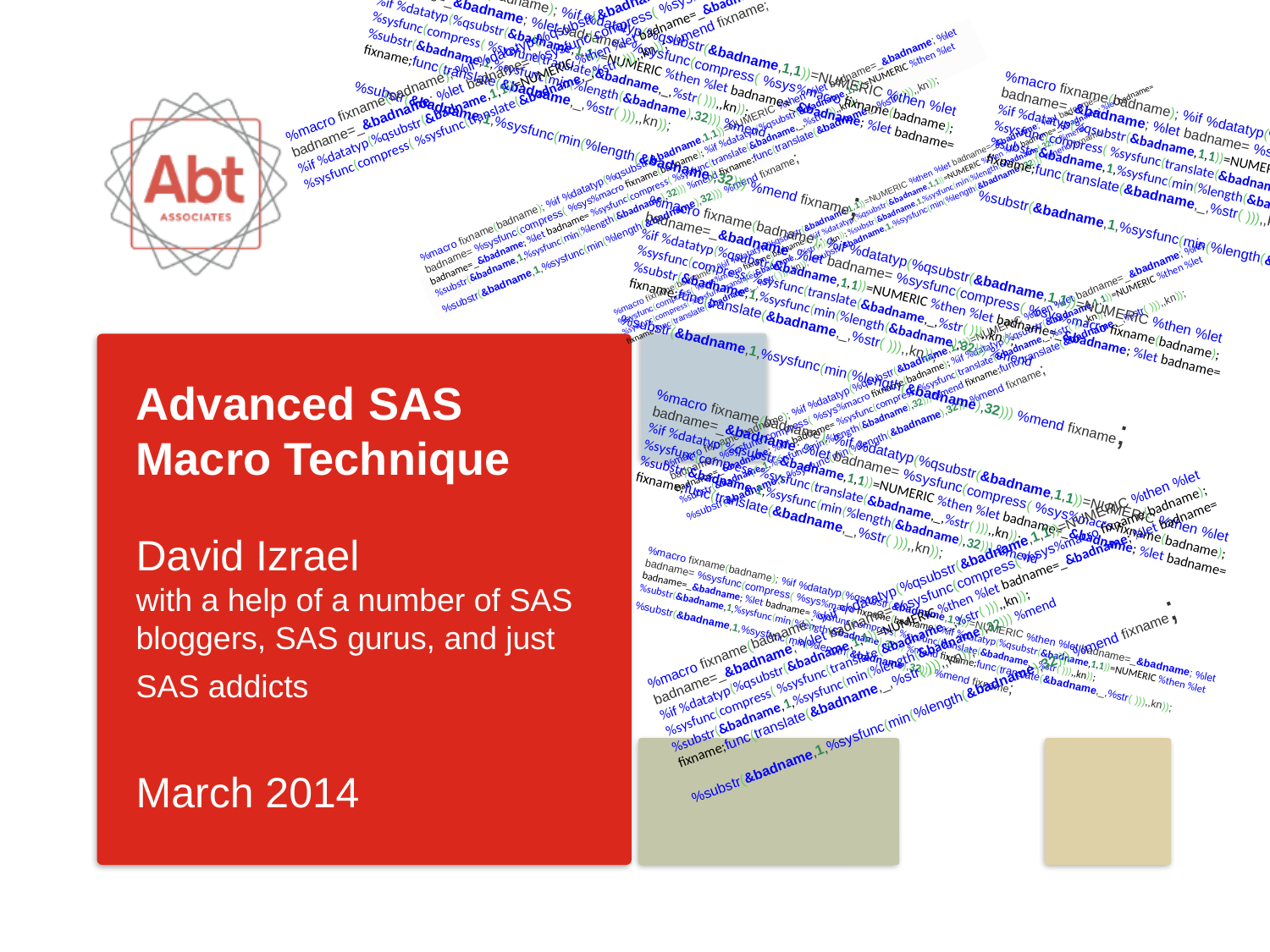

%macro fixname(badname); %if %datatyp(%qsubstr(&badname,1,1))=NUMERIC %then %let badname=_&badname; %let badname= %sysfunc(compress( %sys%macro fixname(badname); %if %datatyp(%qsubstr(&badname,1,1))=NUMERIC %then %let badname=_&badname; %let badname= %sysfunc(compress( %sysfunc(translate(&badname,_,%str( ))),,kn)); %mend fixname;
%macro fixname(badname); %if %datatyp(%qsubstr(&badname,1,1))=NUMERIC %then %let badname=_&badname; %let badname= %sysfunc(compress( %sys%macro fixname(badname); %if %datatyp(%qsubstr(&badname,1,1))=NUMERIC %then %let badname=_&badname; %let badname= %sysfunc(compress( %sysfunc(translate(&badname,_,%str( ))),,kn)); %substr(&badname,1,%sysfunc(min(%length(&badname),32))) %mend fixname;func(translate(&badname,_,%str( ))),,kn)); %substr(&badname,1,%sysfunc(min(%length(&badname),32))) %mend fixname;
%macro fixname(badname); %if %datatyp(%qsubstr(&badname,1,1))=NUMERIC %then %let badname=_&badname; %let badname= %sysfunc(compress( %sys%macro fixname(badname); %if %datatyp(%qsubstr(&badname,1,1))=NUMERIC %then %let badname=_&badname; %let badname= %sysfunc(compress( %sysfunc(translate(&badname,_,%str( ))),,kn)); %substr(&badname,1,%sysfunc(min(%length(&badname),32))) %mend fixname;func(translate(&badname,_,%str( ))),,kn)); %substr(&badname,1,%sysfunc(min(%length(&badname),32))) %mend fixname;
%macro fixname(badname); %if %datatyp(%qsubstr(&badname,1,1))=NUMERIC %then %let badname=_&badname; %let badname= %sysfunc(compress( %sys%macro fixname(badname); %if %datatyp(%qsubstr(&badname,1,1))=NUMERIC %then %let badname=_&badname; %let badname= %sysfunc(compress( %sysfunc(translate(&badname,_,%str( ))),,kn)); %substr(&badname,1,%sysfunc(min(%length(&badname),32))) %mend fixname;func(translate(&badname,_,%str( ))),,kn)); %substr(&badname,1,%sysfunc(min(%length(&badname),32))) %mend fixname;
%macro fixname(badname); %if %datatyp(%qsubstr(&badname,1,1))=NUMERIC %then %let badname=_&badname; %let badname= %sysfunc(compress( %sys%macro fixname(badname); %if %datatyp(%qsubstr(&badname,1,1))=NUMERIC %then %let badname=_&badname; %let badname= %sysfunc(compress( %sysfunc(translate(&badname,_,%str( ))),,kn)); %substr(&badname,1,%sysfunc(min(%length(&badname),32))) %mend fixname;func(translate(&badname,_,%str( ))),,kn)); %substr(&badname,1,%sysfunc(min(%length(&badname),32))) %mend fixname;
%macro fixname(badname); %if %datatyp(%qsubstr(&badname,1,1))=NUMERIC %then %let badname=_&badname; %let badname= %sysfunc(compress( %sys%macro fixname(badname); %if %datatyp(%qsubstr(&badname,1,1))=NUMERIC %then %let badname=_&badname; %let badname= %sysfunc(compress( %sysfunc(translate(&badname,_,%str( ))),,kn)); %substr(&badname,1,%sysfunc(min(%length(&badname),32))) %mend fixname;func(translate(&badname,_,%str( ))),,kn)); %substr(&badname,1,%sysfunc(min(%length(&badname),32))) %mend fixname;

%macro fixname(badname); %if %datatyp(%qsubstr(&badname,1,1))=NUMERIC %then %let badname=_&badname; %let badname= %sysfunc(compress( %sys%macro fixname(badname); %if %datatyp(%qsubstr(&badname,1,1))=NUMERIC %then %let badname=_&badname; %let badname= %sysfunc(compress( %sysfunc(translate(&badname,_,%str( ))),,kn)); %substr(&badname,1,%sysfunc(min(%length(&badname),32))) %mend fixname;func(translate(&badname,_,%str( ))),,kn)); %substr(&badname,1,%sysfunc(min(%length(&badname),32))) %mend fixname;
Advanced SAS Macro Technique

David Izrael
with a help of a number of SAS bloggers, SAS gurus, and just SAS addicts

March 2014
%macro fixname(badname); %if %datatyp(%qsubstr(&badname,1,1))=NUMERIC %then %let badname=_&badname; %let badname= %sysfunc(compress( %sys%macro fixname(badname); %if %datatyp(%qsubstr(&badname,1,1))=NUMERIC %then %let badname=_&badname; %let badname= %sysfunc(compress( %sysfunc(translate(&badname,_,%str( ))),,kn)); %substr(&badname,1,%sysfunc(min(%length(&badname),32))) %mend fixname;func(translate(&badname,_,%str( ))),,kn));
%macro fixname(badname); %if %datatyp(%qsubstr(&badname,1,1))=NUMERIC %then %let badname=_&badname; %let badname= %sysfunc(compress( %sys%macro fixname(badname); %if %datatyp(%qsubstr(&badname,1,1))=NUMERIC %then %let badname=_&badname; %let badname= %sysfunc(compress( %sysfunc(translate(&badname,_,%str( ))),,kn)); %substr(&badname,1,%sysfunc(min(%length(&badname),32))) %mend fixname;func(translate(&badname,_,%str( ))),,kn)); %substr(&badname,1,%sysfunc(min(%length(&badname),32))) %mend fixname;
%macro fixname(badname); %if %datatyp(%qsubstr(&badname,1,1))=NUMERIC %then %let badname=_&badname; %let badname= %sysfunc(compress( %sys%macro fixname(badname); %if %datatyp(%qsubstr(&badname,1,1))=NUMERIC %then %let badname=_&badname; %let badname= %sysfunc(compress( %sysfunc(translate(&badname,_,%str( ))),,kn)); %substr(&badname,1,%sysfunc(min(%length(&badname),32))) %mend fixname;func(translate(&badname,_,%str( ))),,kn)); %substr(&badname,1,%sysfunc(min(%length(&badname),32))) %mend fixname;